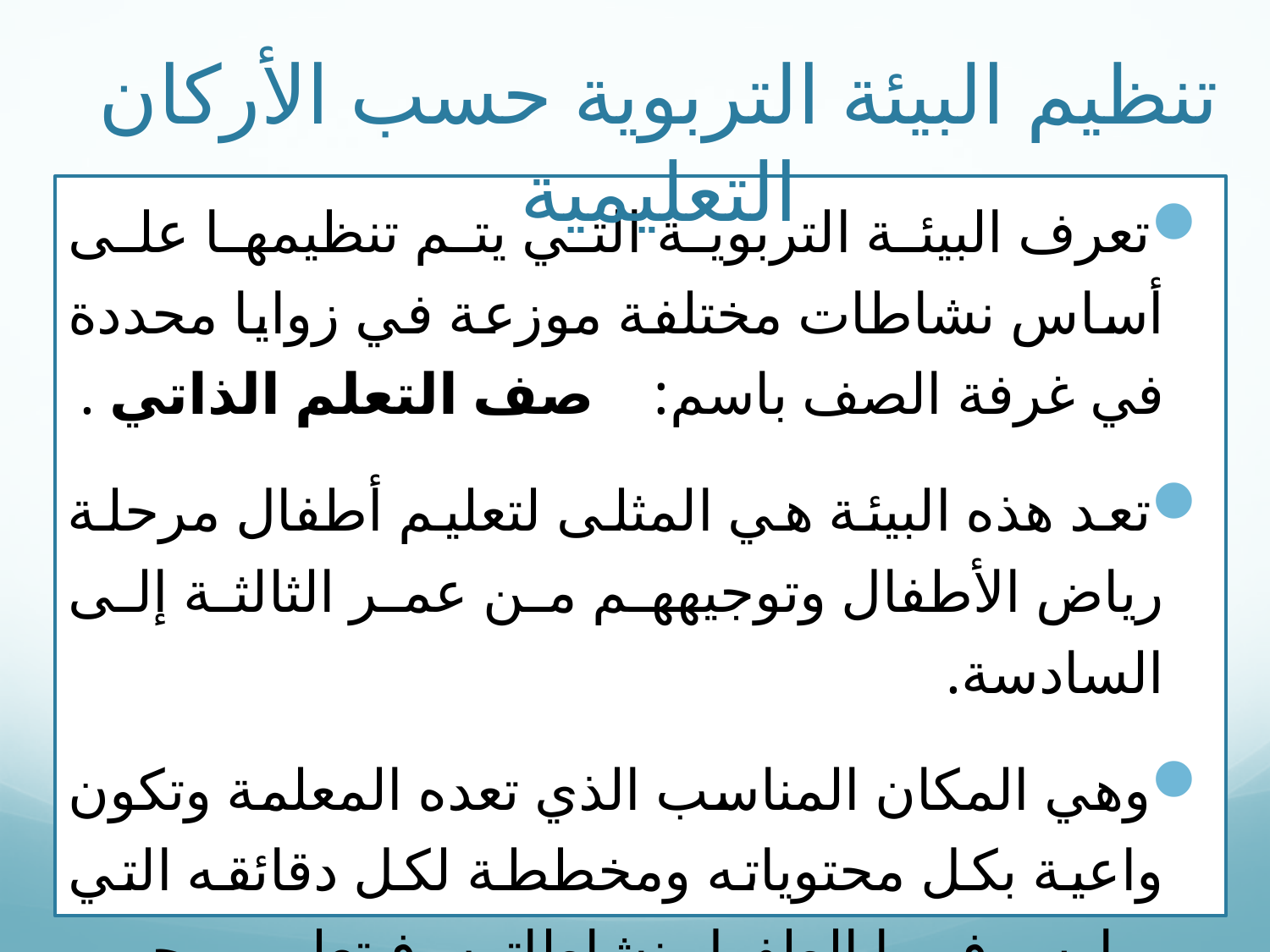

# تنظيم البيئة التربوية حسب الأركان التعليمية
تعرف البيئة التربوية التي يتم تنظيمها على أساس نشاطات مختلفة موزعة في زوايا محددة في غرفة الصف باسم:    صف التعلم الذاتي .
تعد هذه البيئة هي المثلى لتعليم أطفال مرحلة رياض الأطفال وتوجيههم من عمر الثالثة إلى السادسة.
وهي المكان المناسب الذي تعده المعلمة وتكون واعية بكل محتوياته ومخططة لكل دقائقه التي يمارس فيها الطفل نشاطاته، فيتعلم ويجرب حسب قدراته وميوله.